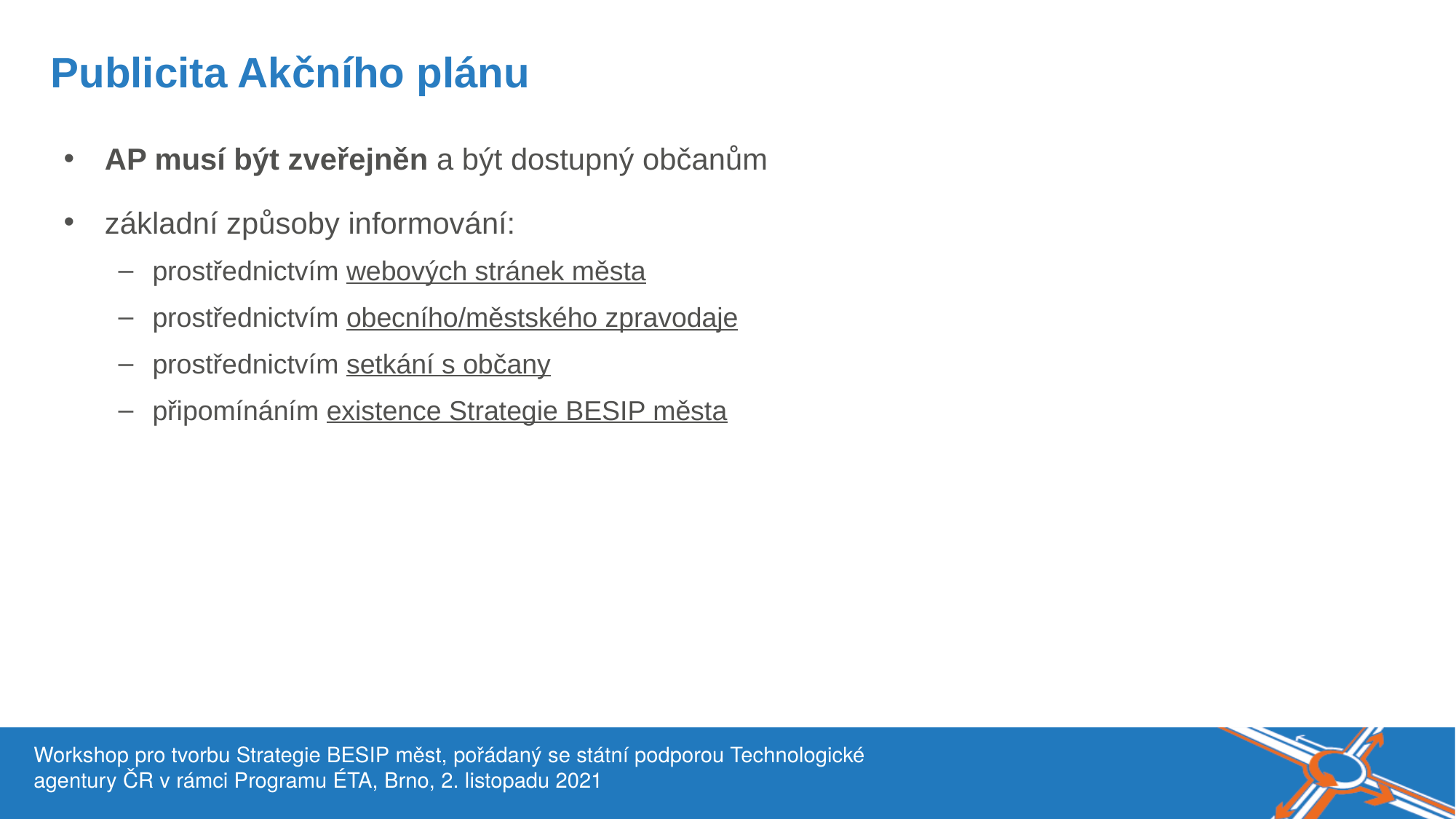

Publicita Akčního plánu
AP musí být zveřejněn a být dostupný občanům
základní způsoby informování:
prostřednictvím webových stránek města
prostřednictvím obecního/městského zpravodaje
prostřednictvím setkání s občany
připomínáním existence Strategie BESIP města
Workshop pro tvorbu Strategie BESIP měst, pořádaný se státní podporou Technologické agentury ČR v rámci Programu ÉTA, Brno, 2. listopadu 2021